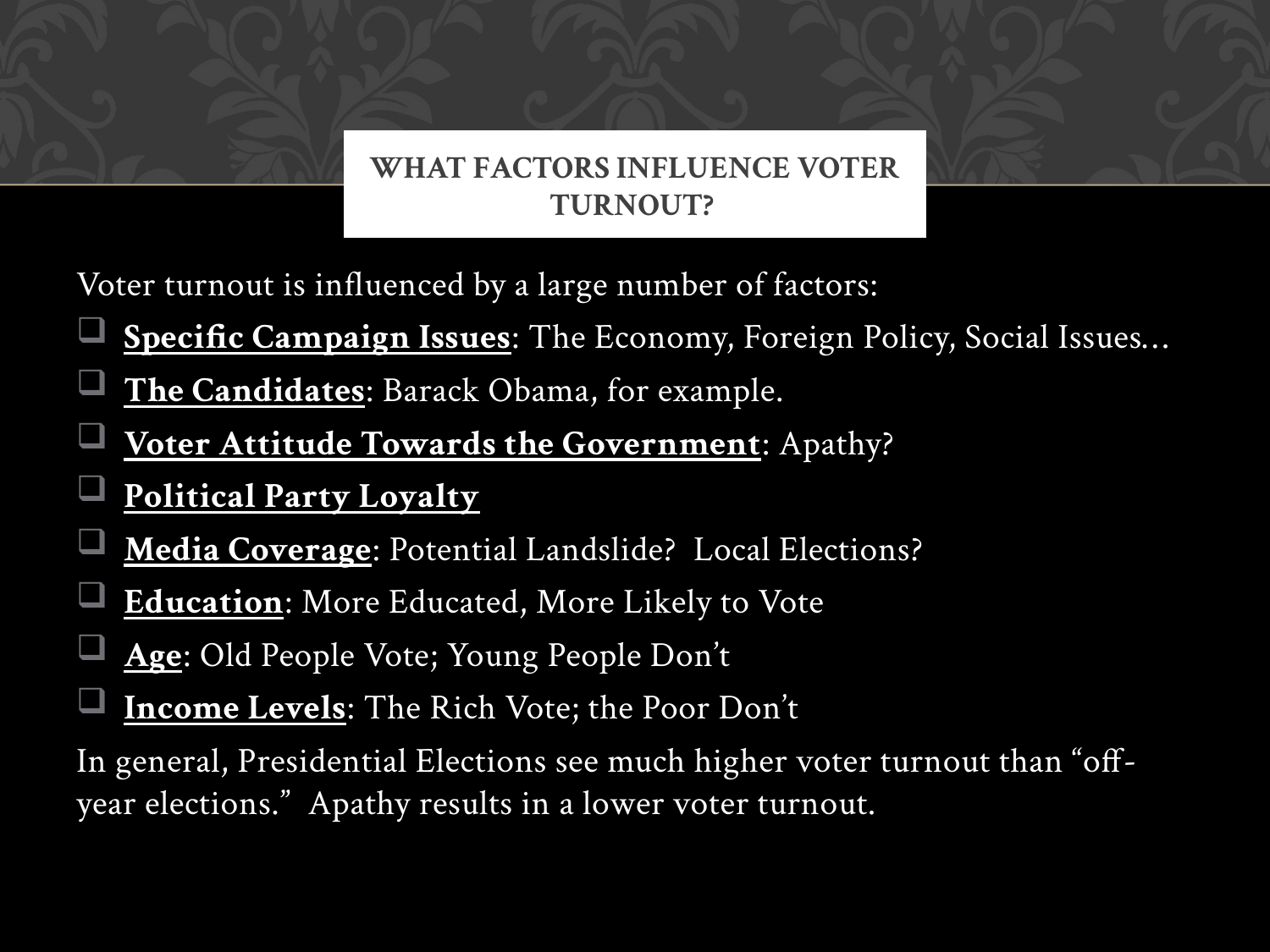

# What factors influence voter turnout?
Voter turnout is influenced by a large number of factors:
Specific Campaign Issues: The Economy, Foreign Policy, Social Issues…
The Candidates: Barack Obama, for example.
Voter Attitude Towards the Government: Apathy?
Political Party Loyalty
Media Coverage: Potential Landslide?  Local Elections?
Education: More Educated, More Likely to Vote
Age: Old People Vote; Young People Don’t
Income Levels: The Rich Vote; the Poor Don’t
In general, Presidential Elections see much higher voter turnout than “off-year elections.”  Apathy results in a lower voter turnout.